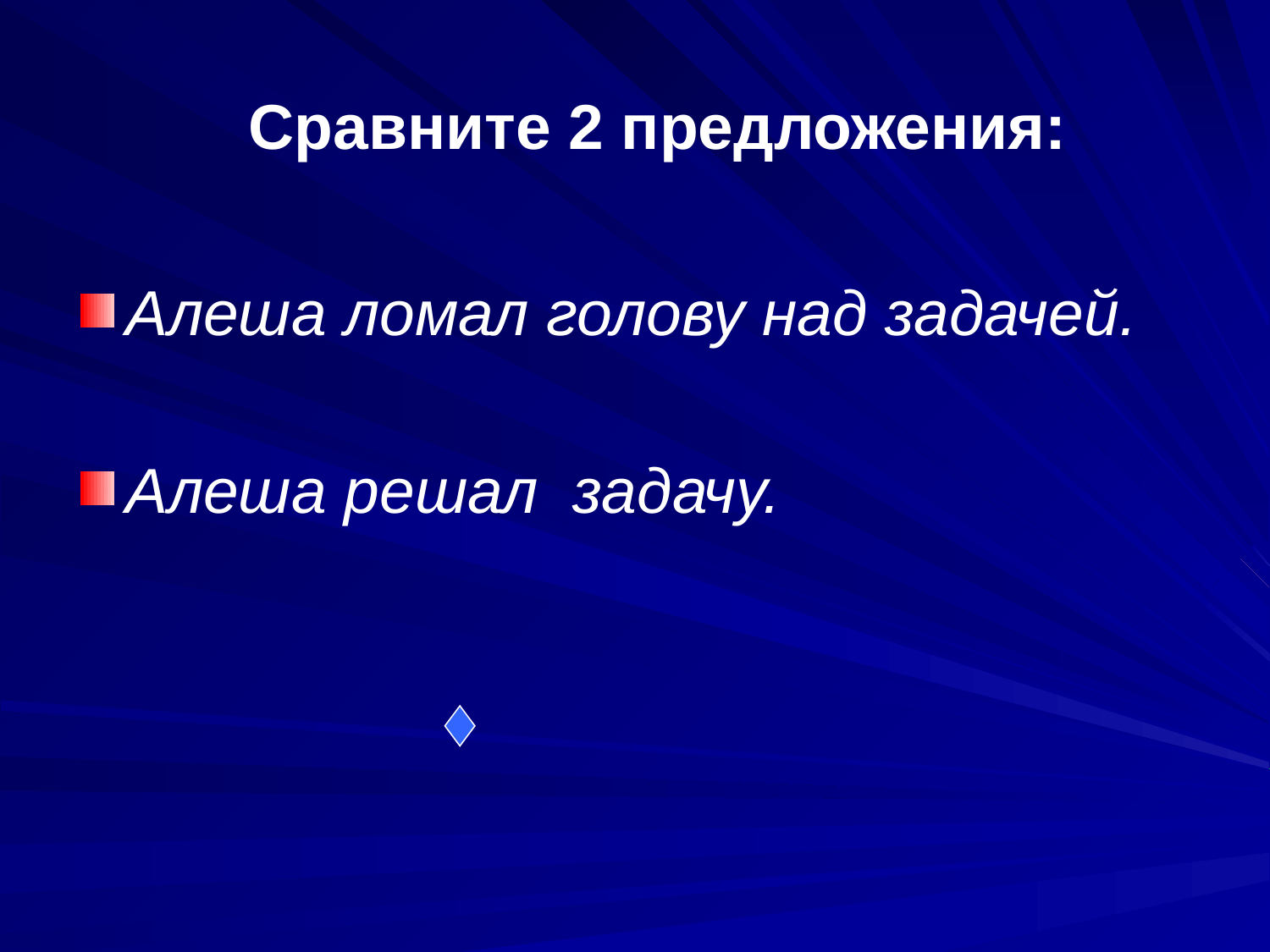

# Сравните 2 предложения:
Алеша ломал голову над задачей.

Алеша решал  задачу.